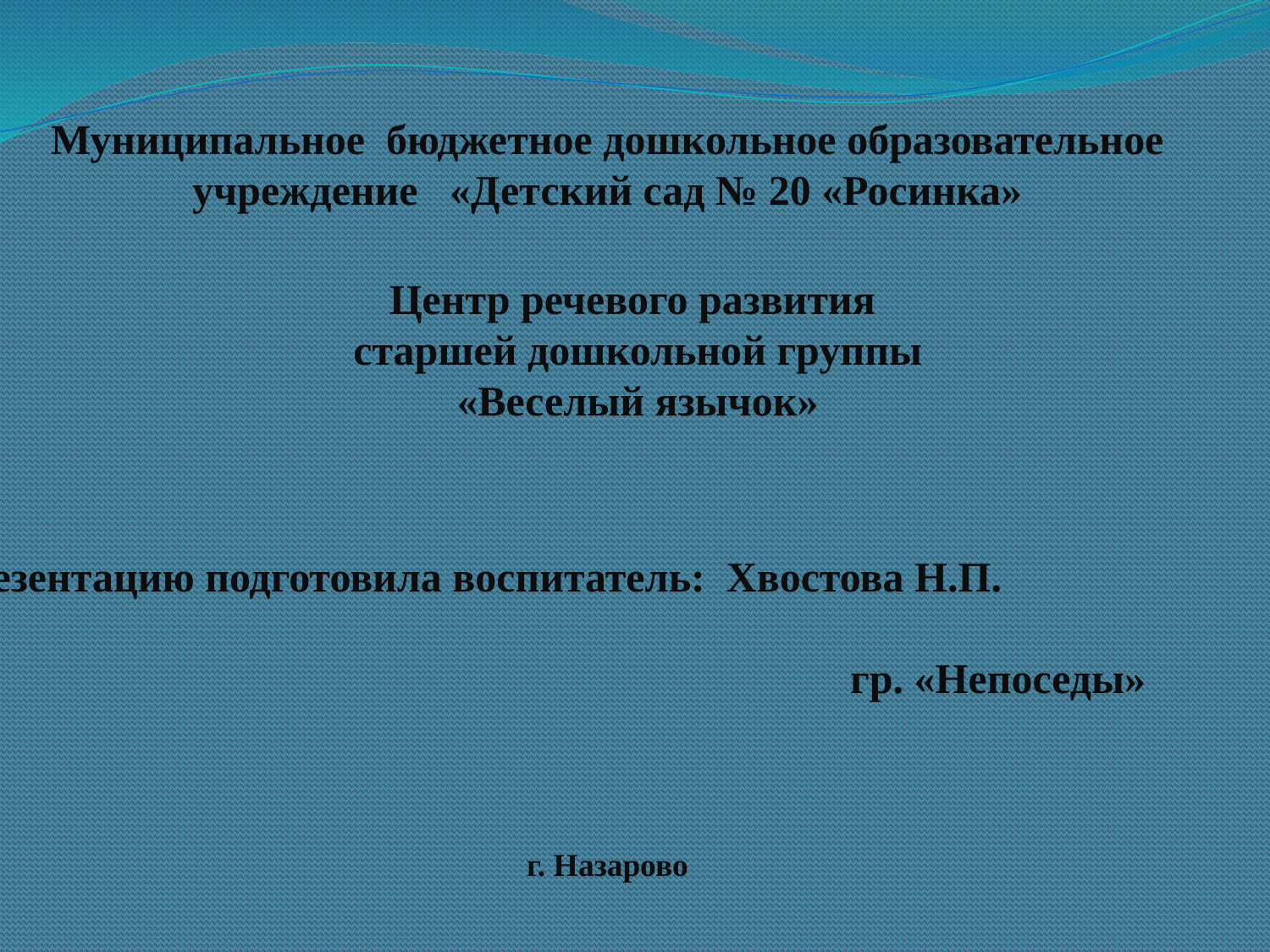

Муниципальное  бюджетное дошкольное образовательное учреждение   «Детский сад № 20 «Росинка»

Центр речевого развития  старшей дошкольной группы «Веселый язычок»
Презентацию подготовила воспитатель:  Хвостова Н.П.
                                                                            гр. «Непоседы»

г. Назарово